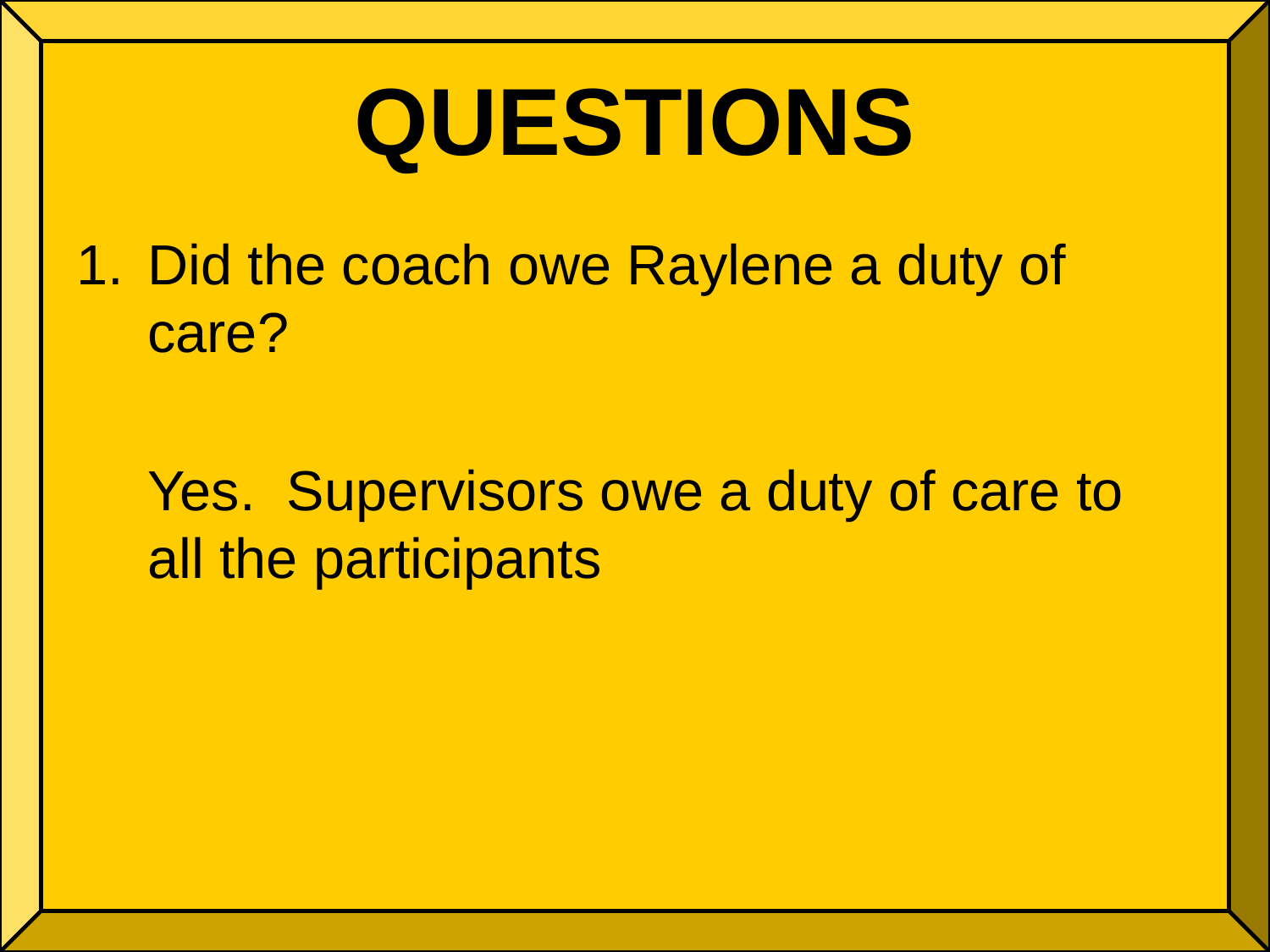

# QUESTIONS
Did the coach owe Raylene a duty of care?

	Yes.  Supervisors owe a duty of care to all the participants